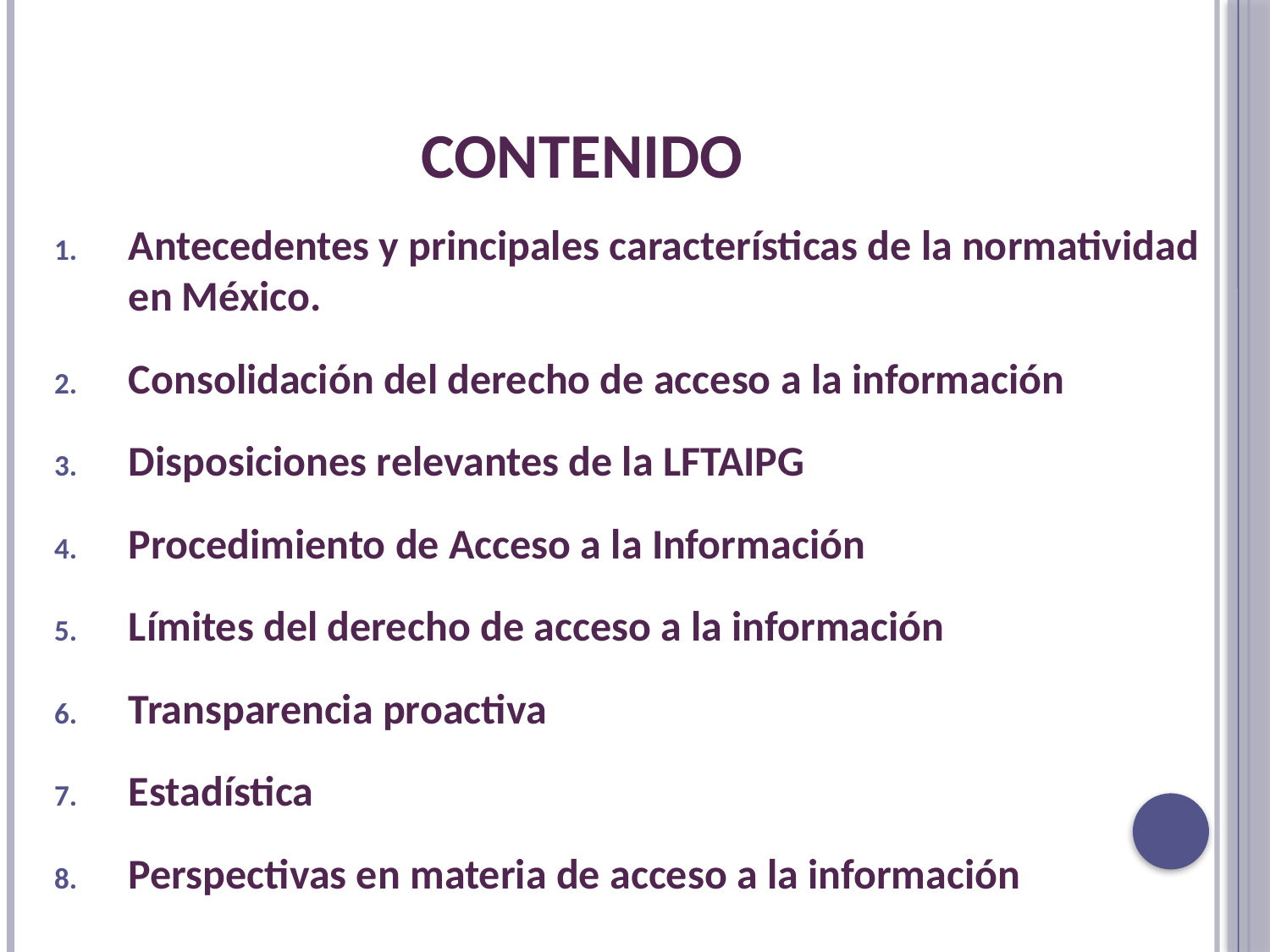

# Contenido
Antecedentes y principales características de la normatividad en México.
Consolidación del derecho de acceso a la información
Disposiciones relevantes de la LFTAIPG
Procedimiento de Acceso a la Información
Límites del derecho de acceso a la información
Transparencia proactiva
Estadística
Perspectivas en materia de acceso a la información